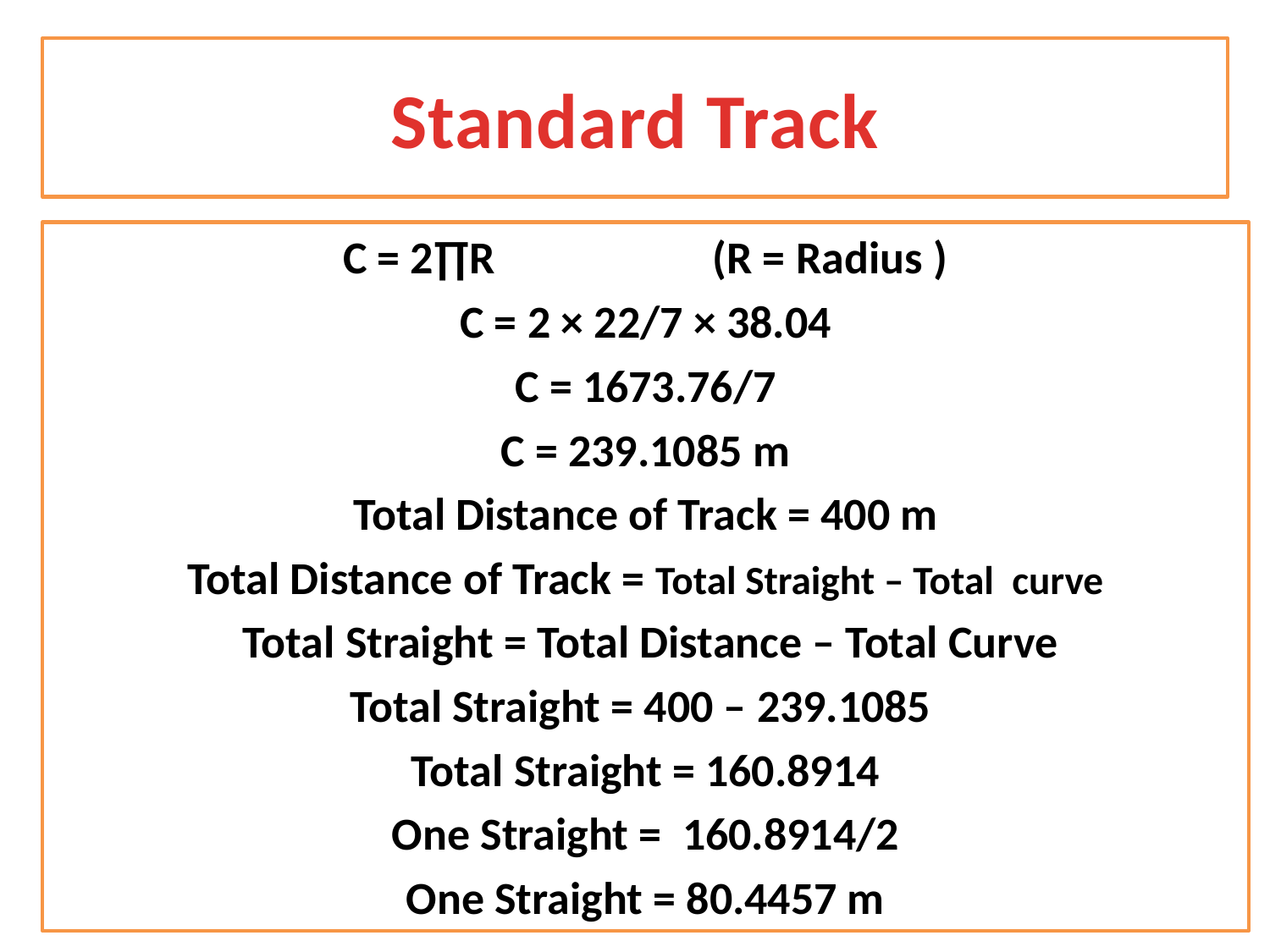

# Standard Track
C = 2∏R                     (R = Radius )
C = 2 × 22/7 × 38.04
C = 1673.76/7
C = 239.1085 m
Total Distance of Track = 400 m
Total Distance of Track = Total Straight – Total  curve
 Total Straight = Total Distance – Total Curve
Total Straight = 400 – 239.1085
Total Straight = 160.8914
One Straight =  160.8914/2
One Straight = 80.4457 m